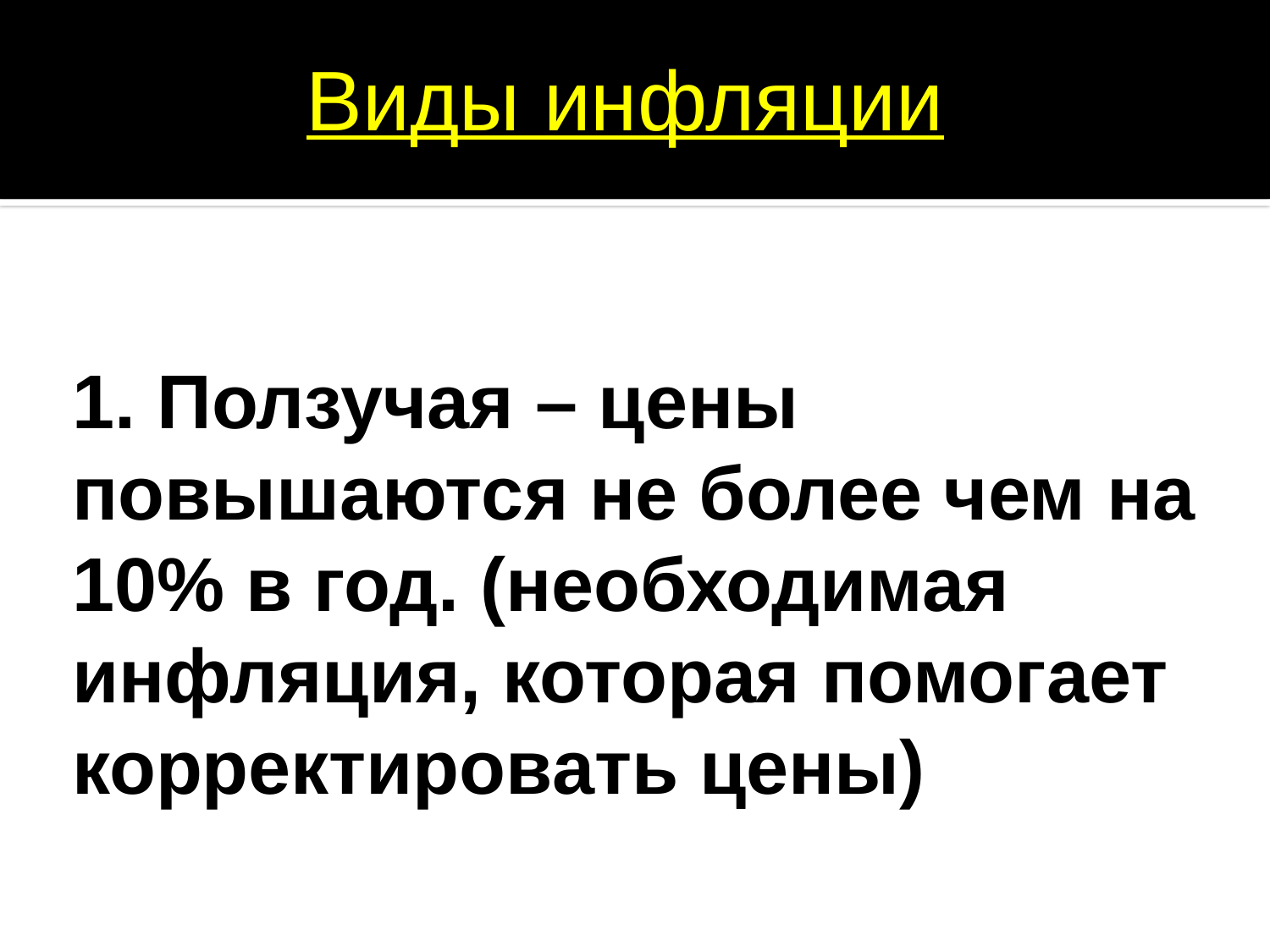

Виды инфляции
# 1. Ползучая – цены повышаются не более чем на 10% в год. (необходимая инфляция, которая помогает корректировать цены)